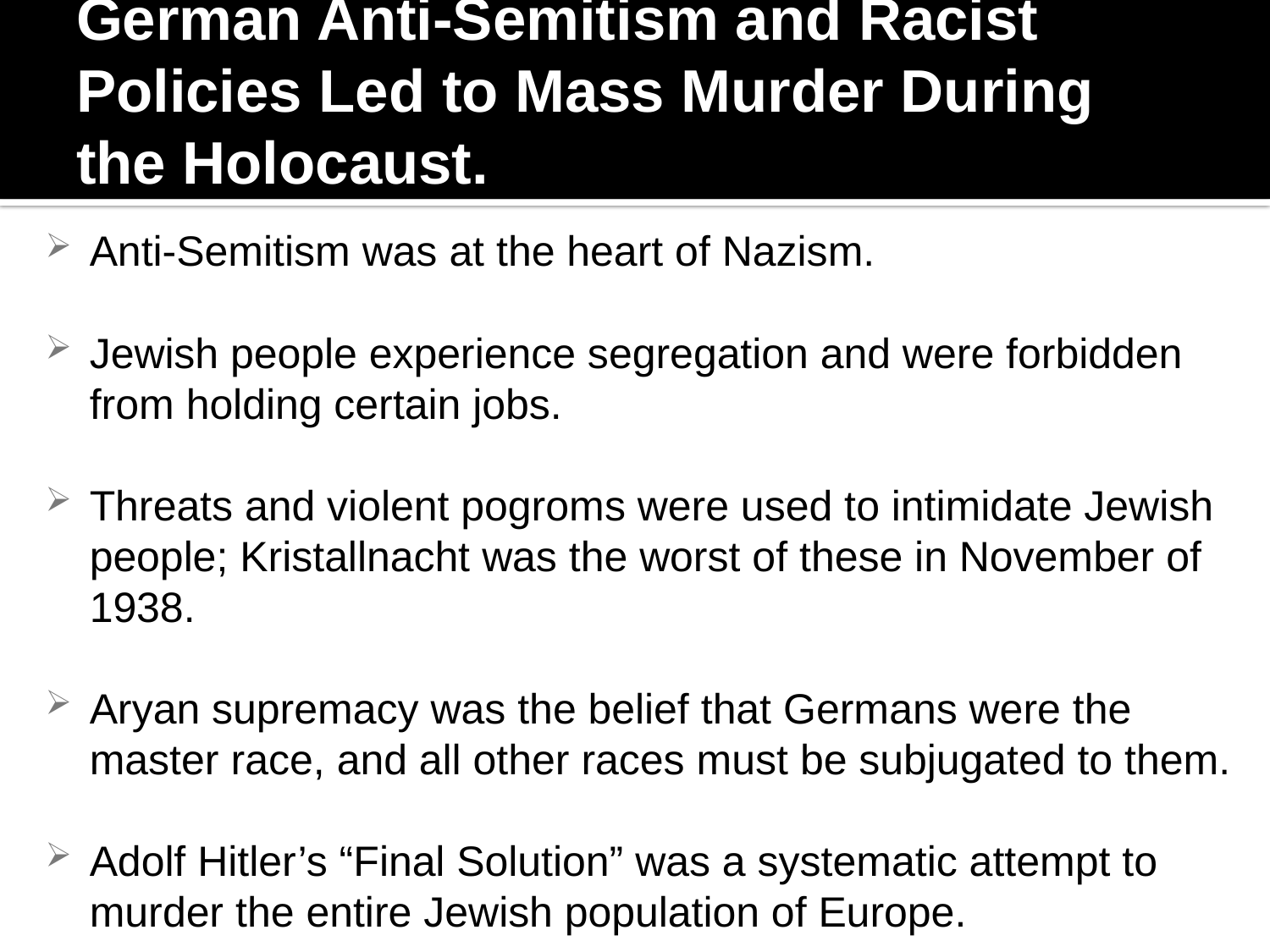

# German Anti-Semitism and Racist Policies Led to Mass Murder During the Holocaust.
Anti-Semitism was at the heart of Nazism.

Jewish people experience segregation and were forbidden from holding certain jobs.

Threats and violent pogroms were used to intimidate Jewish people; Kristallnacht was the worst of these in November of 1938.

Aryan supremacy was the belief that Germans were the master race, and all other races must be subjugated to them.

Adolf Hitler’s “Final Solution” was a systematic attempt to murder the entire Jewish population of Europe.